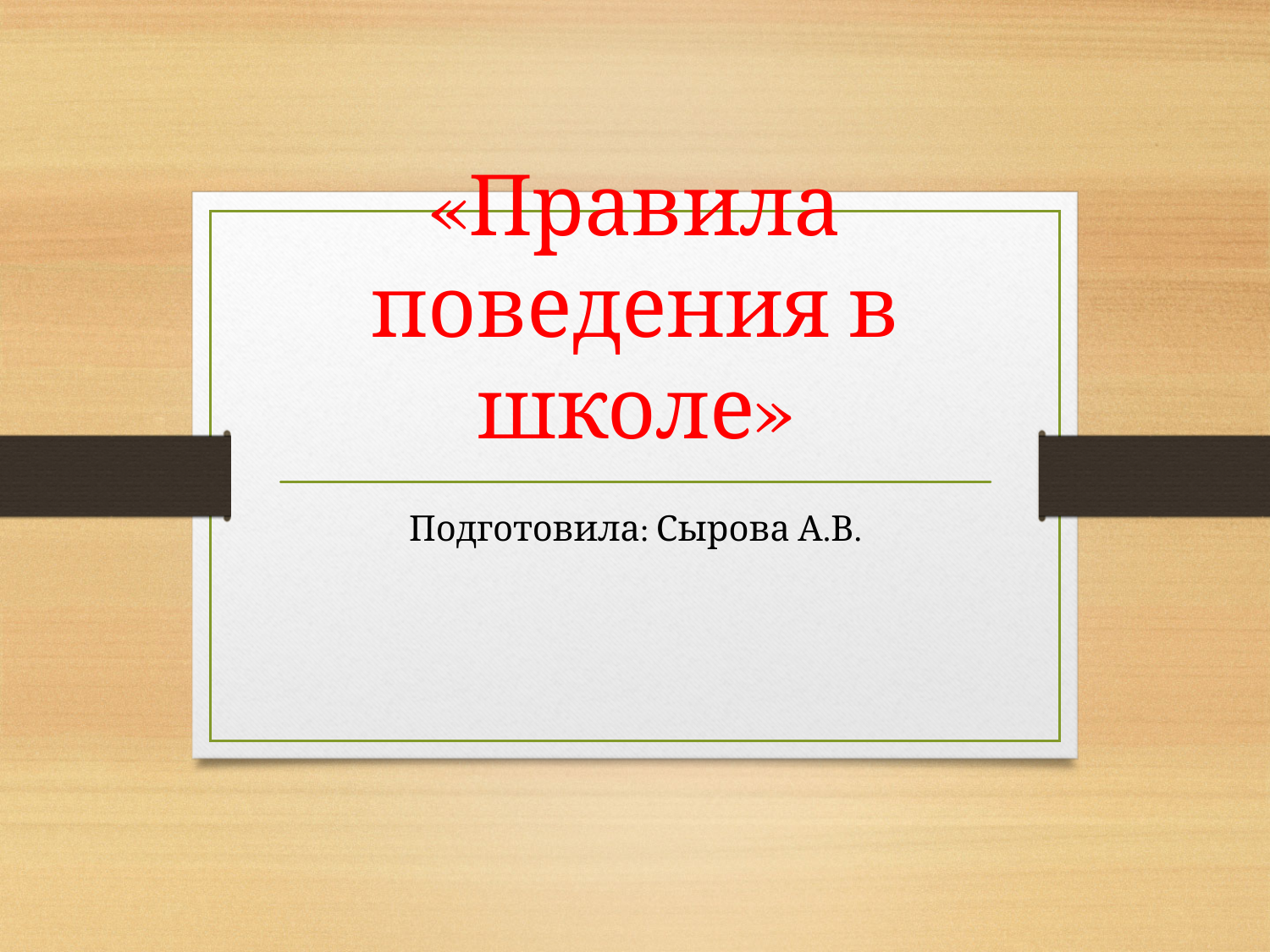

# «Правила поведения в школе»
Подготовила: Сырова А.В.